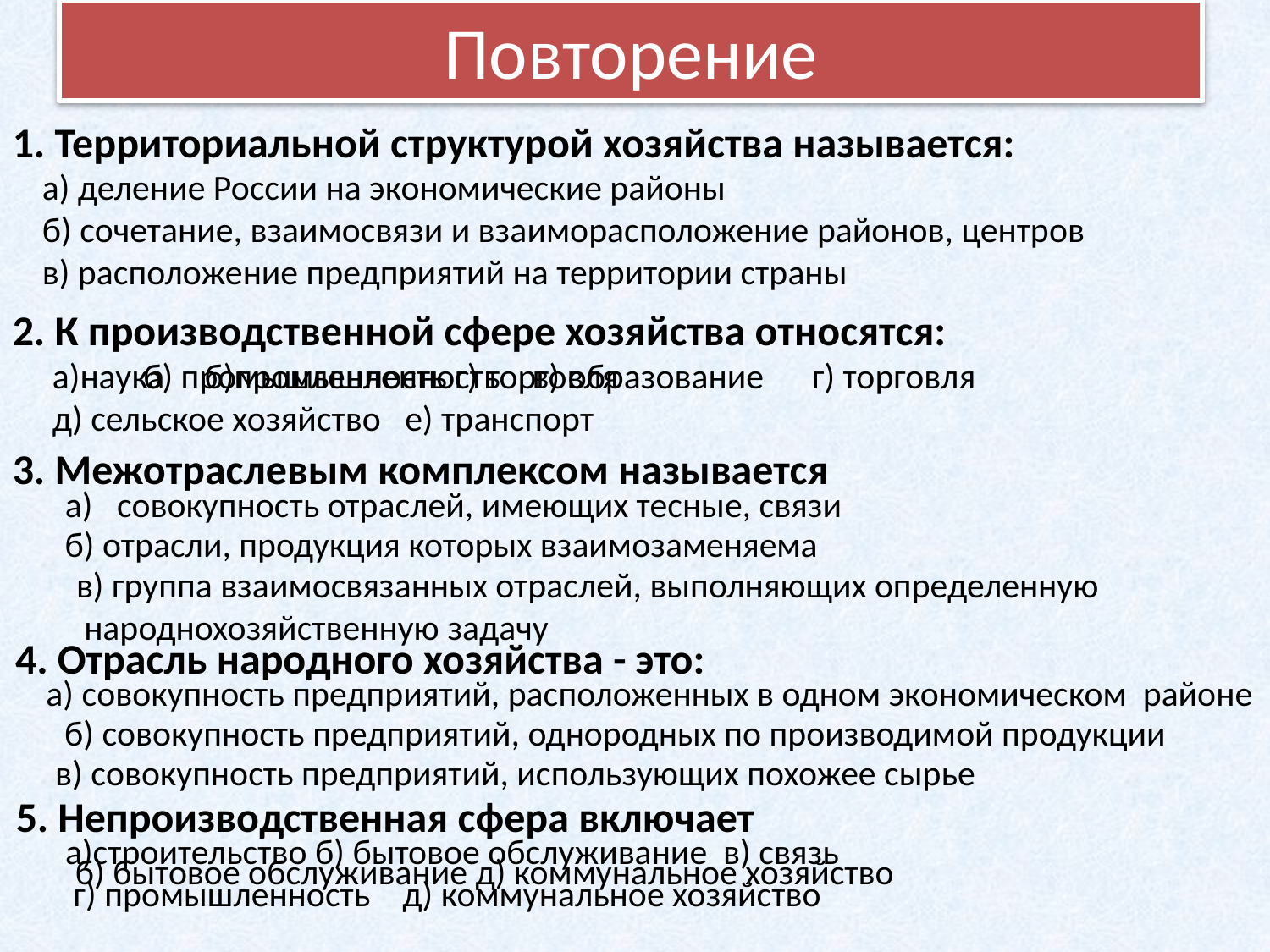

# Повторение
1. Территориальной структурой хозяйства называется:
а) деление России на экономические районы
б) сочетание, взаимосвязи и взаиморасположение районов, центров
в) расположение предприятий на территории страны
2. К производственной сфере хозяйства относятся:
а)наука     б)промышленность    в) образование      г) торговля
д) сельское хозяйство   е) транспорт
б) промышленность г) торговля
3. Межотраслевым комплексом называется
а)   совокупность отраслей, имеющих тесные, связи
б) отрасли, продукция которых взаимозаменяема
в) группа взаимосвязанных отраслей, выполняющих определенную
 народнохозяйственную задачу
4. Отрасль народного хозяйства - это:
а) совокупность предприятий, расположенных в одном экономическом  районе
б) совокупность предприятий, однородных по производимой продукции
в) совокупность предприятий, использующих похожее сырье
5. Непроизводственная сфера включает
а)строительство б) бытовое обслуживание  в) связь
 г) промышленность    д) коммунальное хозяйство
б) бытовое обслуживание д) коммунальное хозяйство